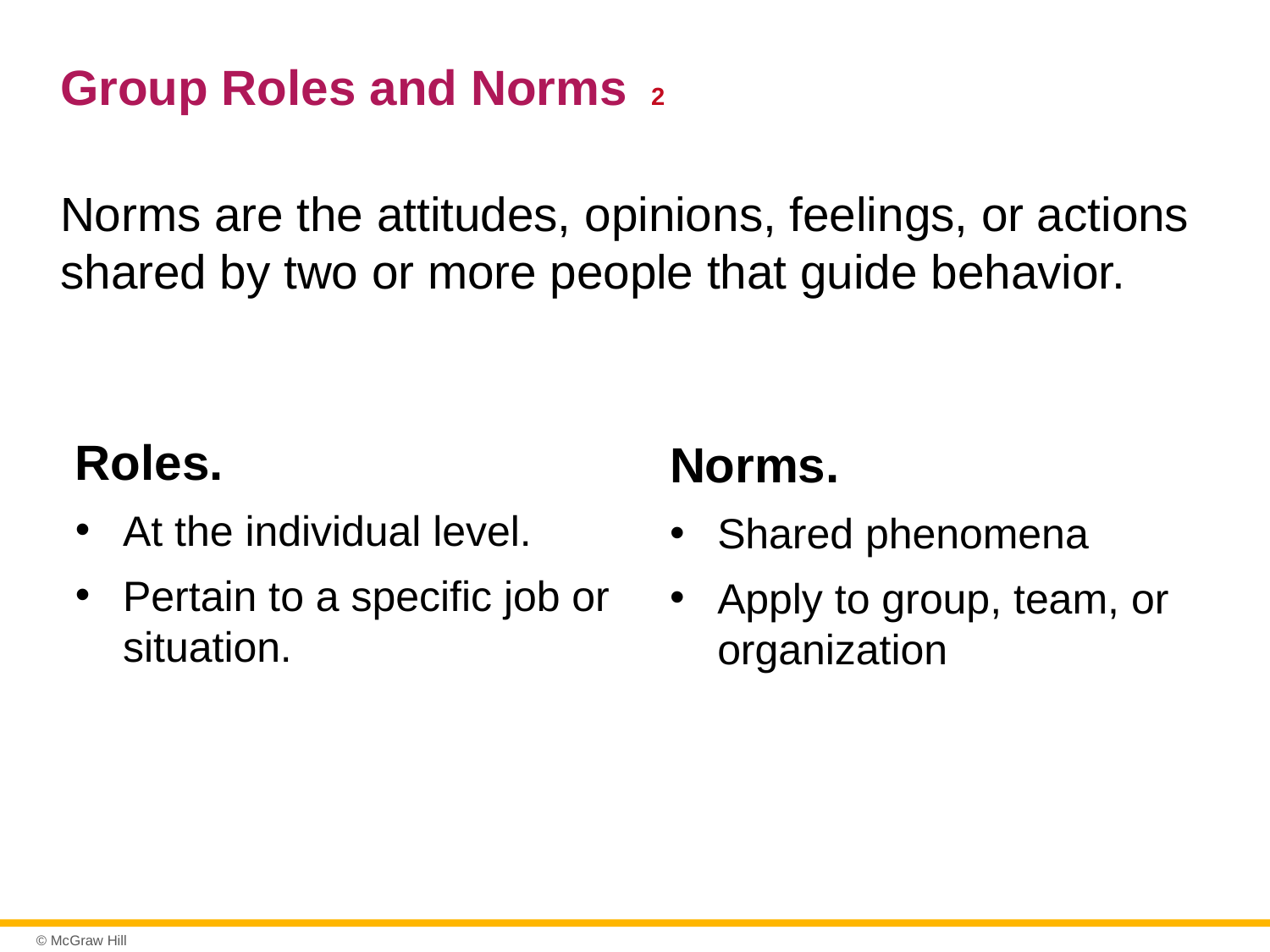

# Group Roles and Norms  2
Norms are the attitudes, opinions, feelings, or actions shared by two or more people that guide behavior.
Norms.
Shared phenomena
Apply to group, team, or organization

Roles.
At the individual level.
Pertain to a specific job or situation.